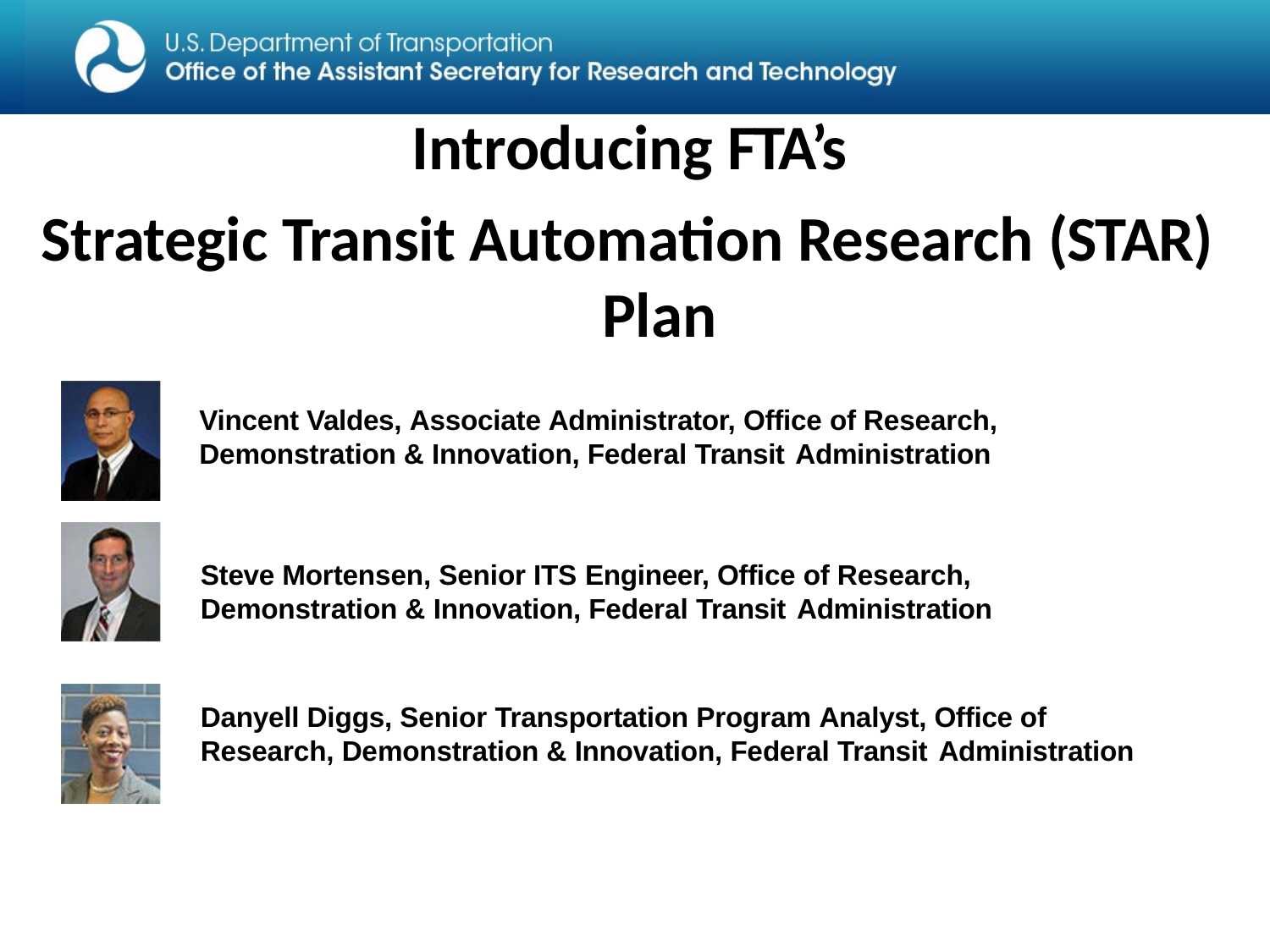

# Introducing FTA’s
Strategic Transit Automation Research (STAR)
Plan
Vincent Valdes, Associate Administrator, Office of Research,  Demonstration & Innovation, Federal Transit Administration

Steve Mortensen, Senior ITS Engineer, Office of Research,  Demonstration & Innovation, Federal Transit Administration

Danyell Diggs, Senior Transportation Program Analyst, Office of  Research, Demonstration & Innovation, Federal Transit Administration